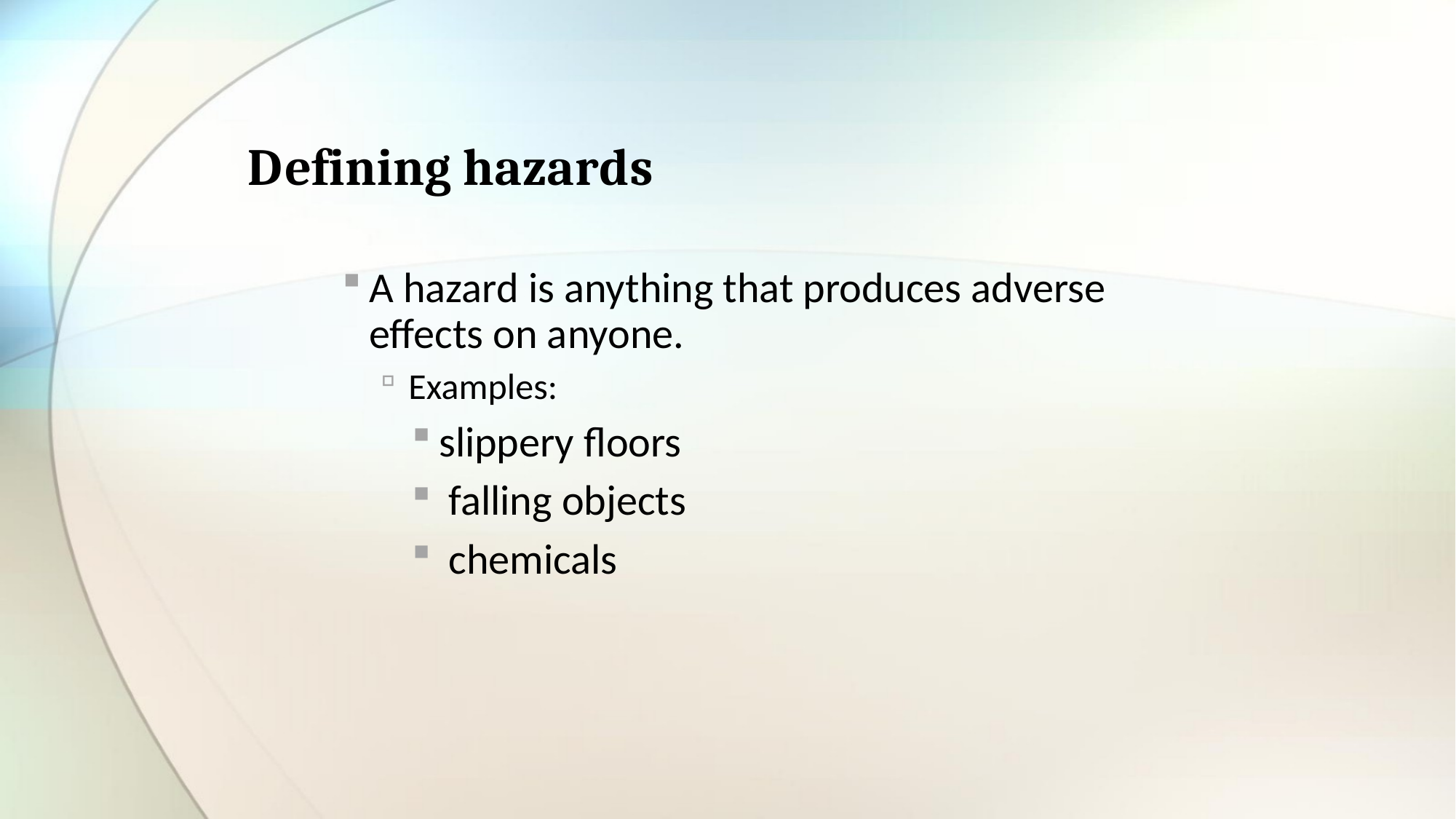

# Defining hazards
A hazard is anything that produces adverse effects on anyone.
Examples:
slippery floors
 falling objects
 chemicals